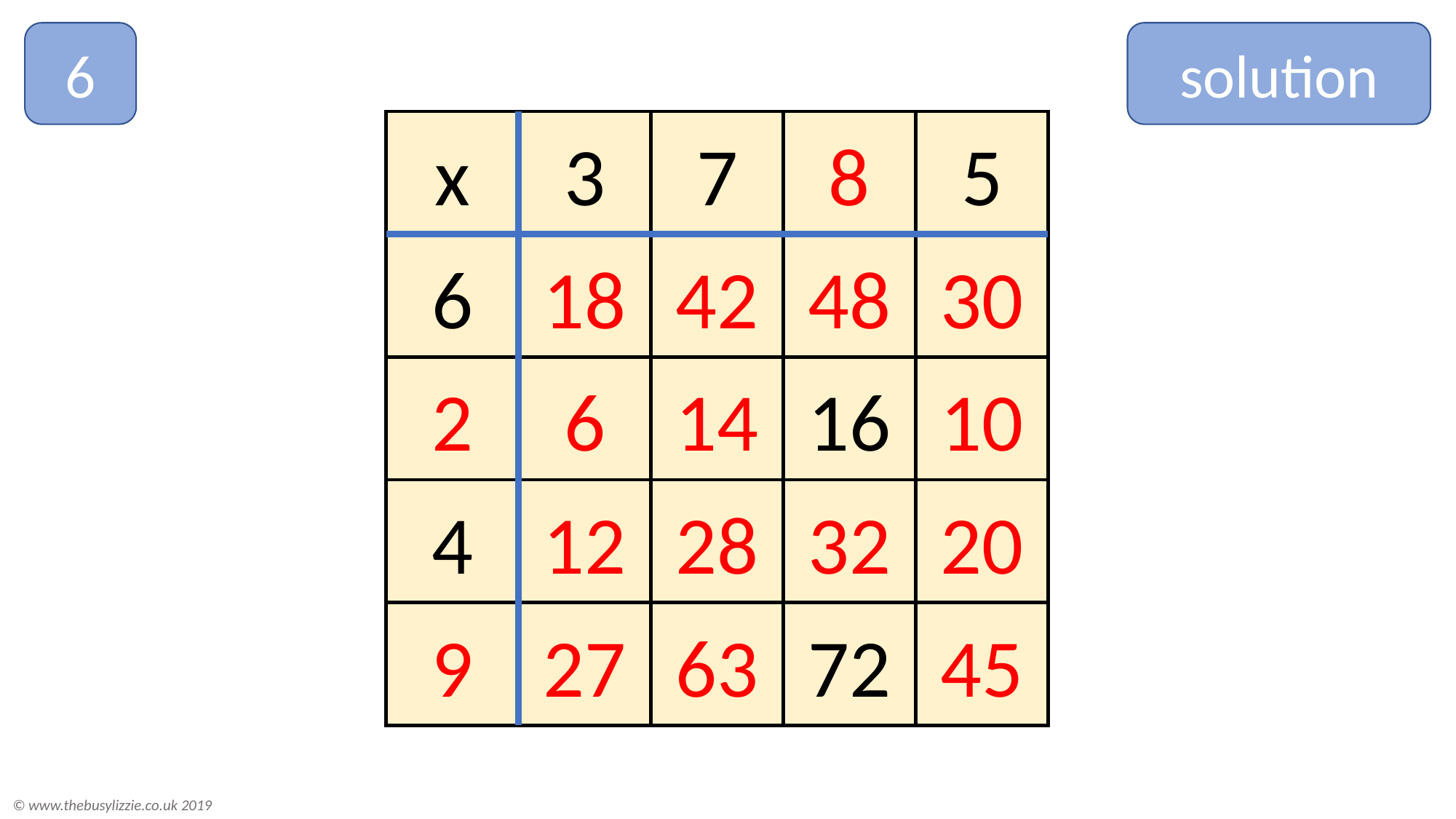

6
solution
x
3
7
8
5
6
18
42
48
30
2
6
14
16
10
4
12
28
32
20
9
27
63
72
45
© www.thebusylizzie.co.uk 2019